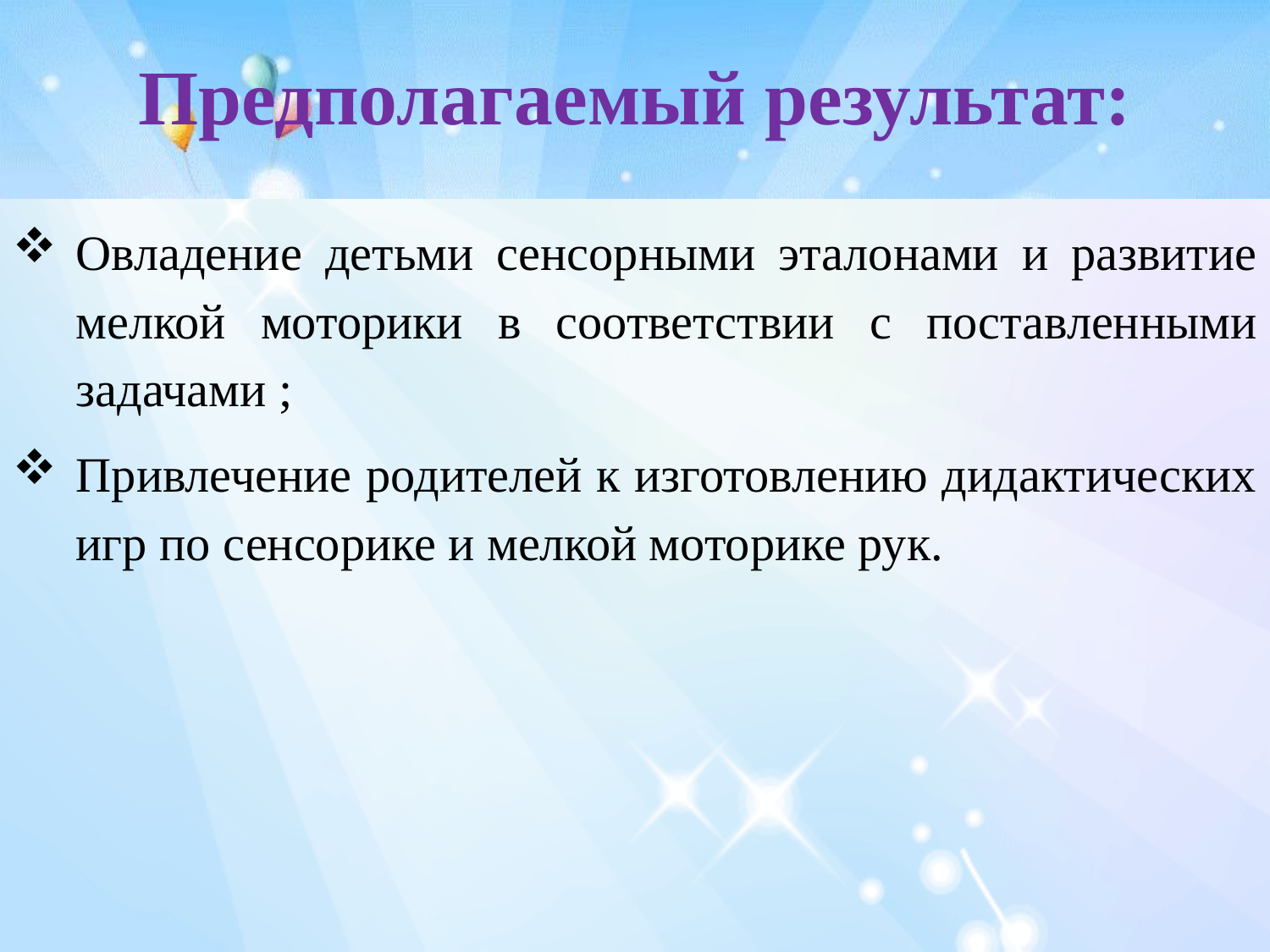

# Предполагаемый результат:
Овладение детьми сенсорными эталонами и развитие мелкой моторики в соответствии с поставленными задачами ;
Привлечение родителей к изготовлению дидактических игр по сенсорике и мелкой моторике рук.